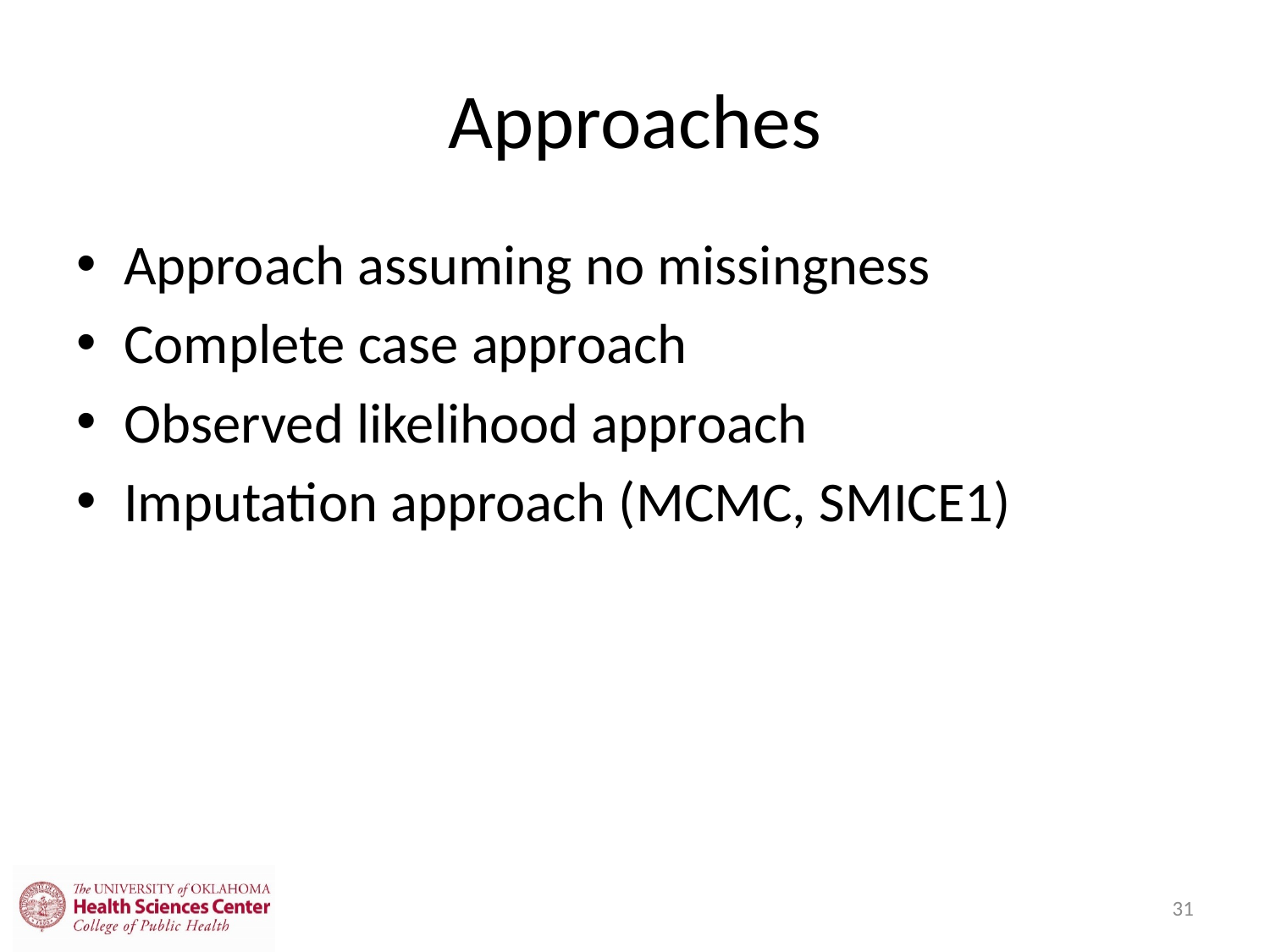

# Approaches
Approach assuming no missingness
Complete case approach
Observed likelihood approach
Imputation approach (MCMC, SMICE1)

31